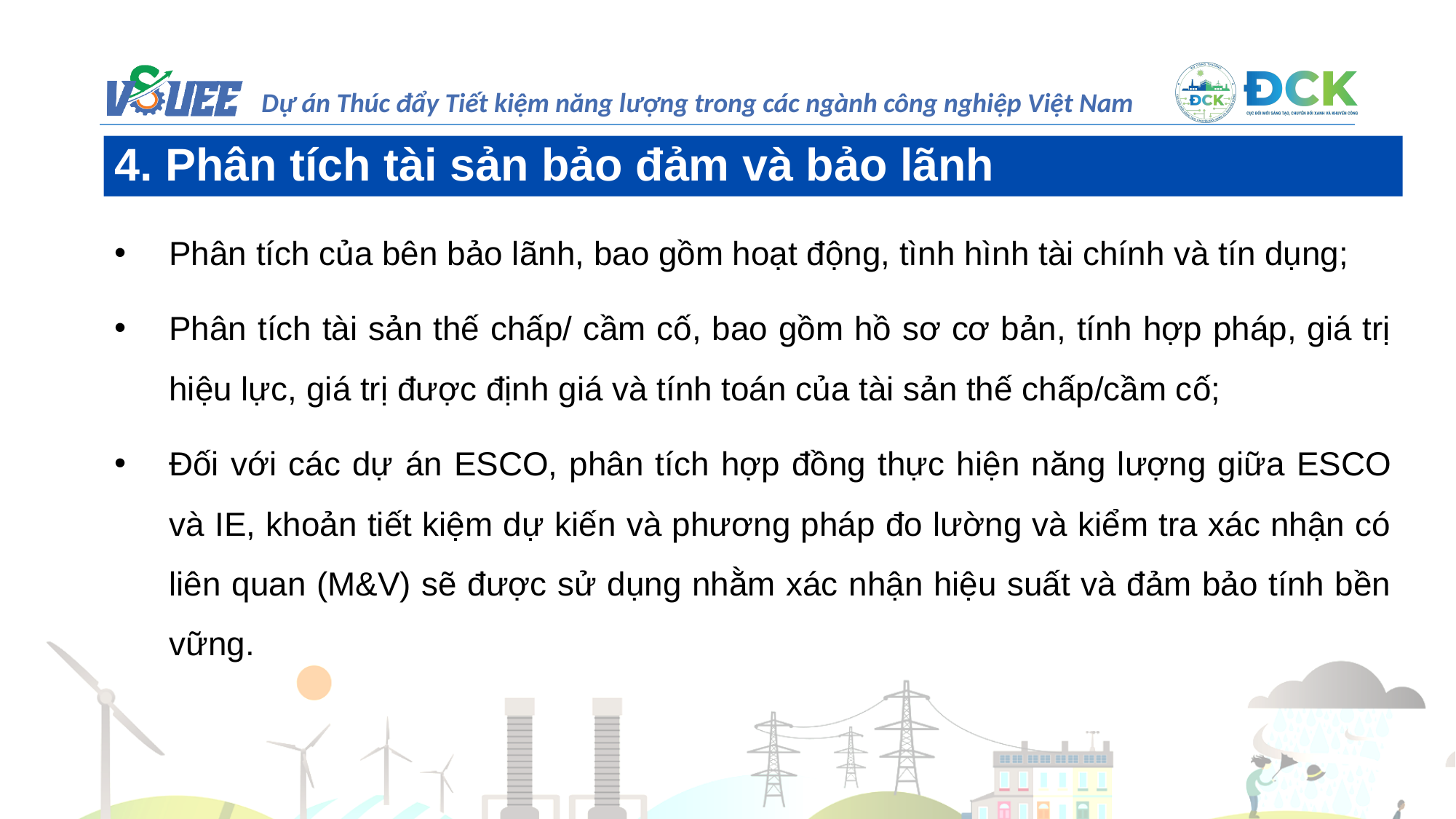

4. Phân tích tài sản bảo đảm và bảo lãnh
Phân tích của bên bảo lãnh, bao gồm hoạt động, tình hình tài chính và tín dụng;
Phân tích tài sản thế chấp/ cầm cố, bao gồm hồ sơ cơ bản, tính hợp pháp, giá trị hiệu lực, giá trị được định giá và tính toán của tài sản thế chấp/cầm cố;
Đối với các dự án ESCO, phân tích hợp đồng thực hiện năng lượng giữa ESCO và IE, khoản tiết kiệm dự kiến và phương pháp đo lường và kiểm tra xác nhận có liên quan (M&V) sẽ được sử dụng nhằm xác nhận hiệu suất và đảm bảo tính bền vững.